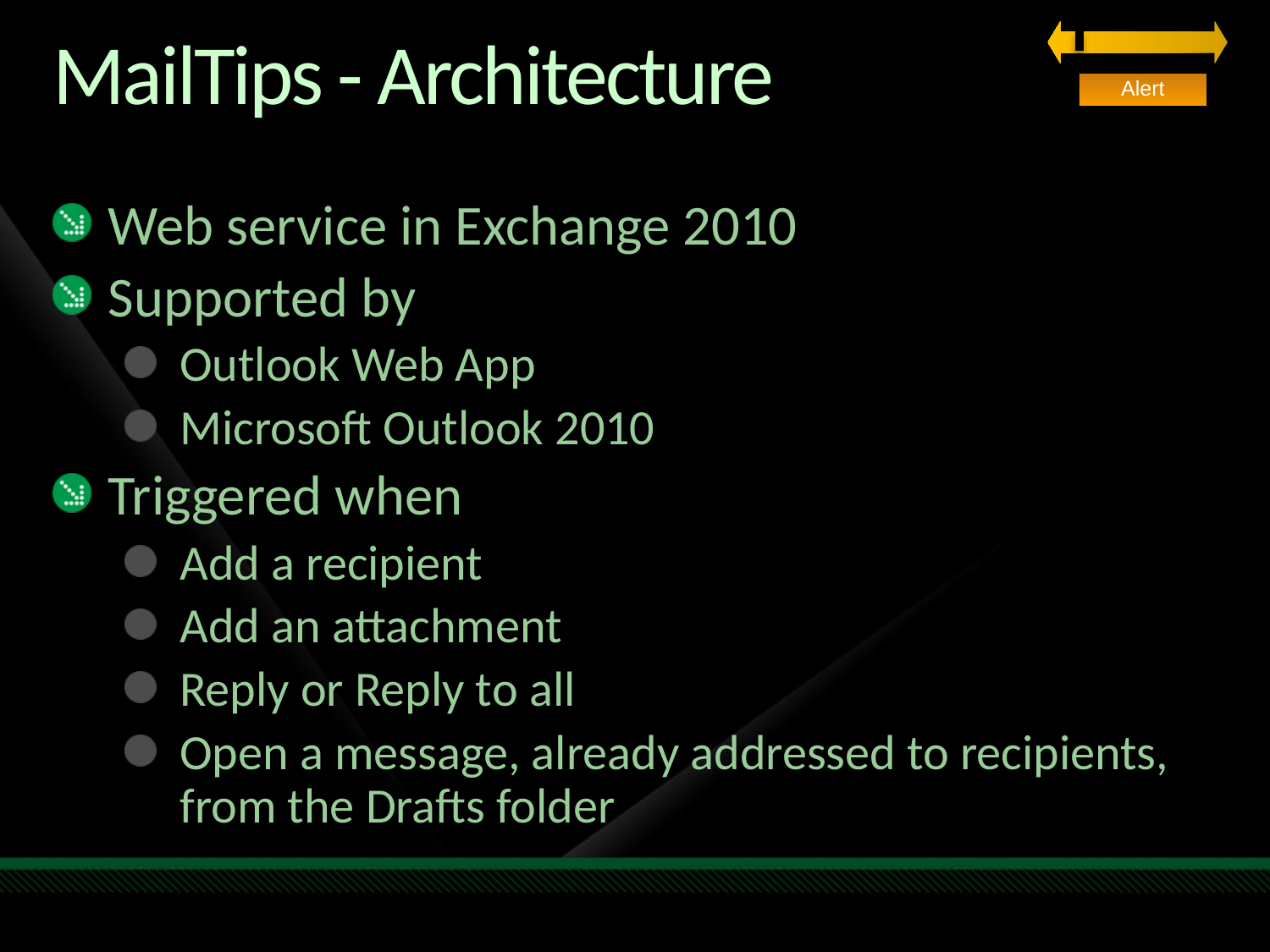

# MailTips - Architecture
Alert
Web service in Exchange 2010
Supported by
Outlook Web App
Microsoft Outlook 2010
Triggered when
Add a recipient
Add an attachment
Reply or Reply to all
Open a message, already addressed to recipients, from the Drafts folder